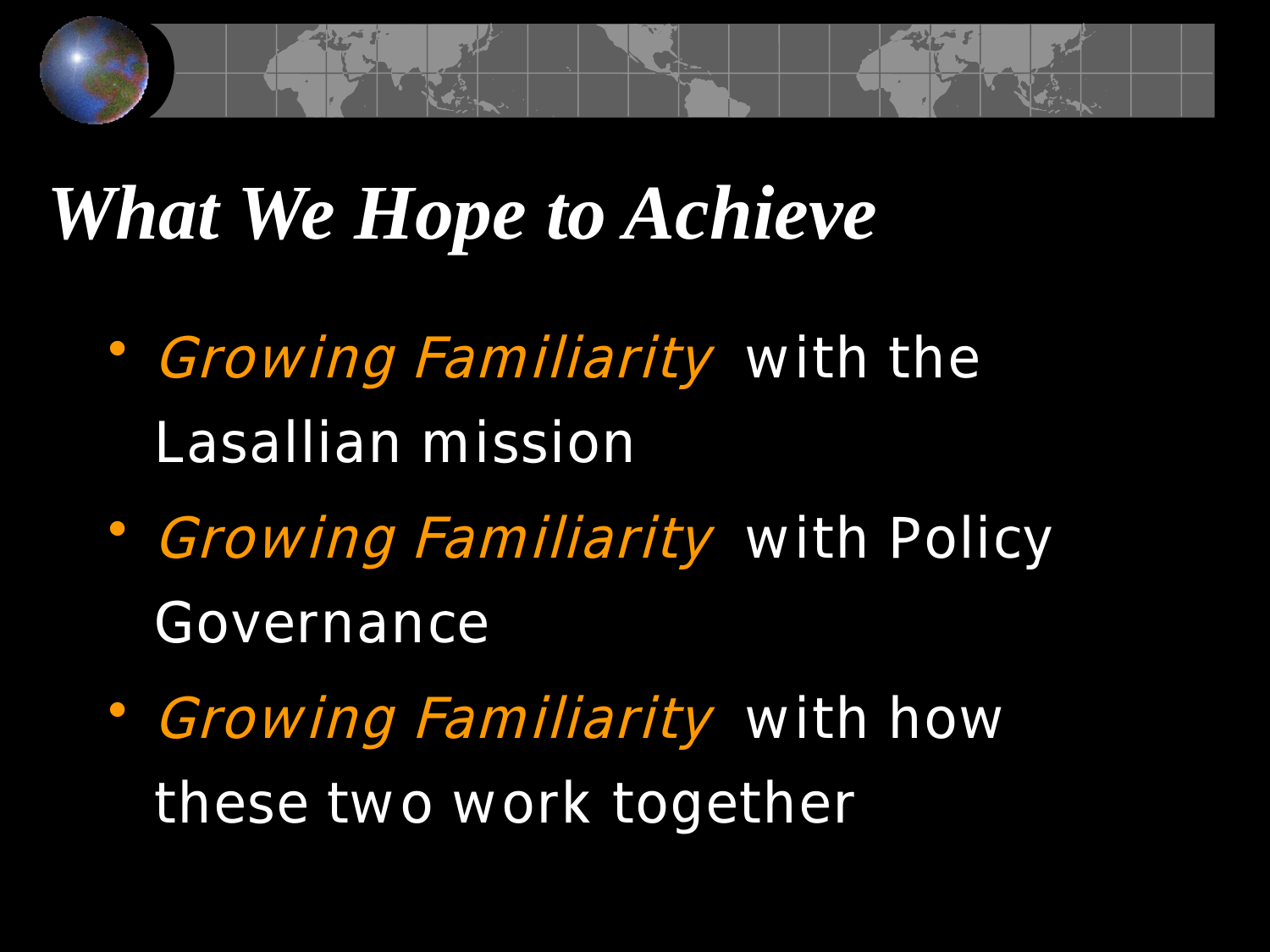

# What We Hope to Achieve
Growing Familiarity  with the Lasallian mission
Growing Familiarity  with Policy Governance
Growing Familiarity  with how these two work together